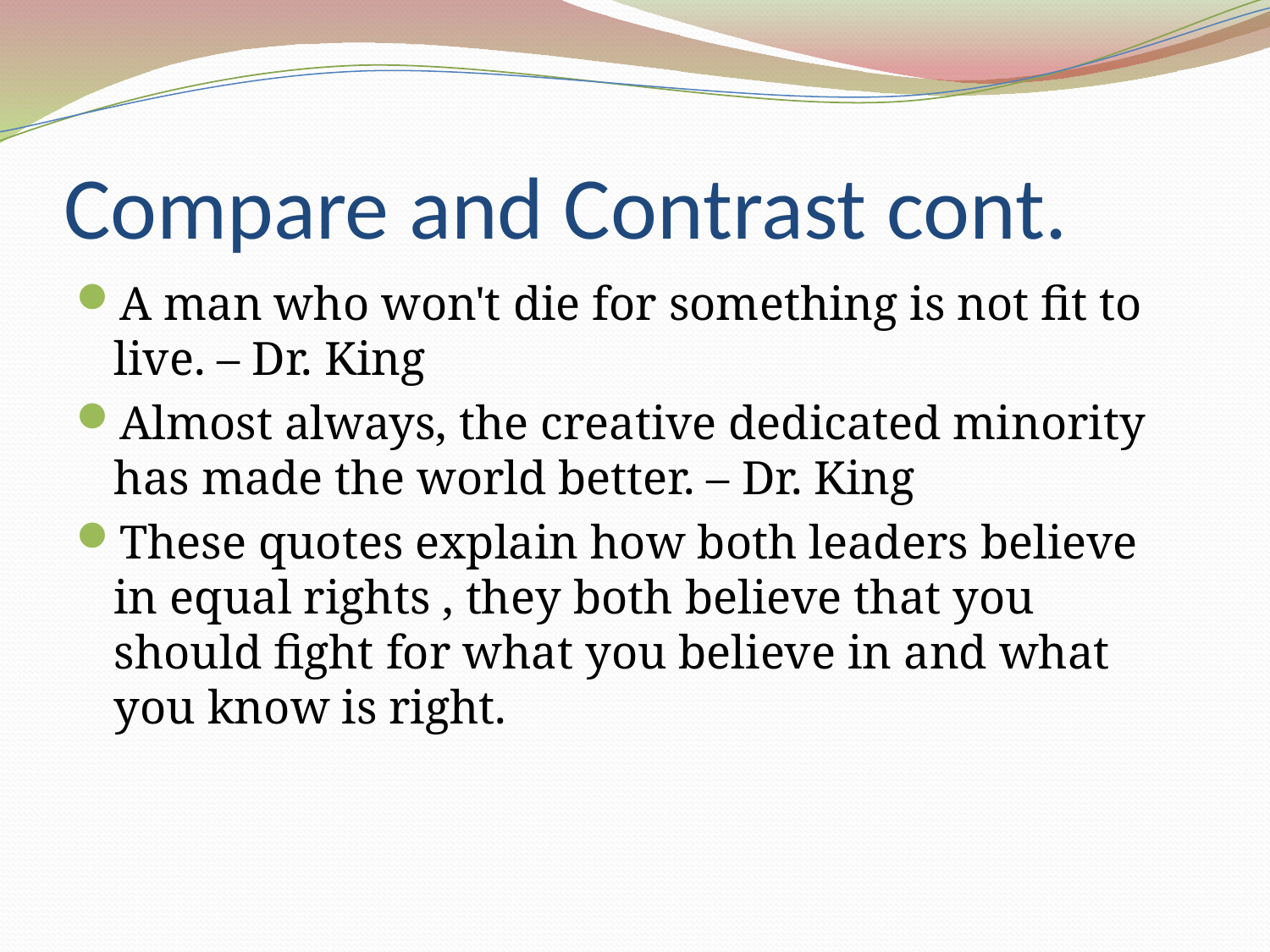

# Compare and Contrast cont.
A man who won't die for something is not fit to live. – Dr. King
Almost always, the creative dedicated minority has made the world better. – Dr. King
These quotes explain how both leaders believe in equal rights , they both believe that you should fight for what you believe in and what you know is right.